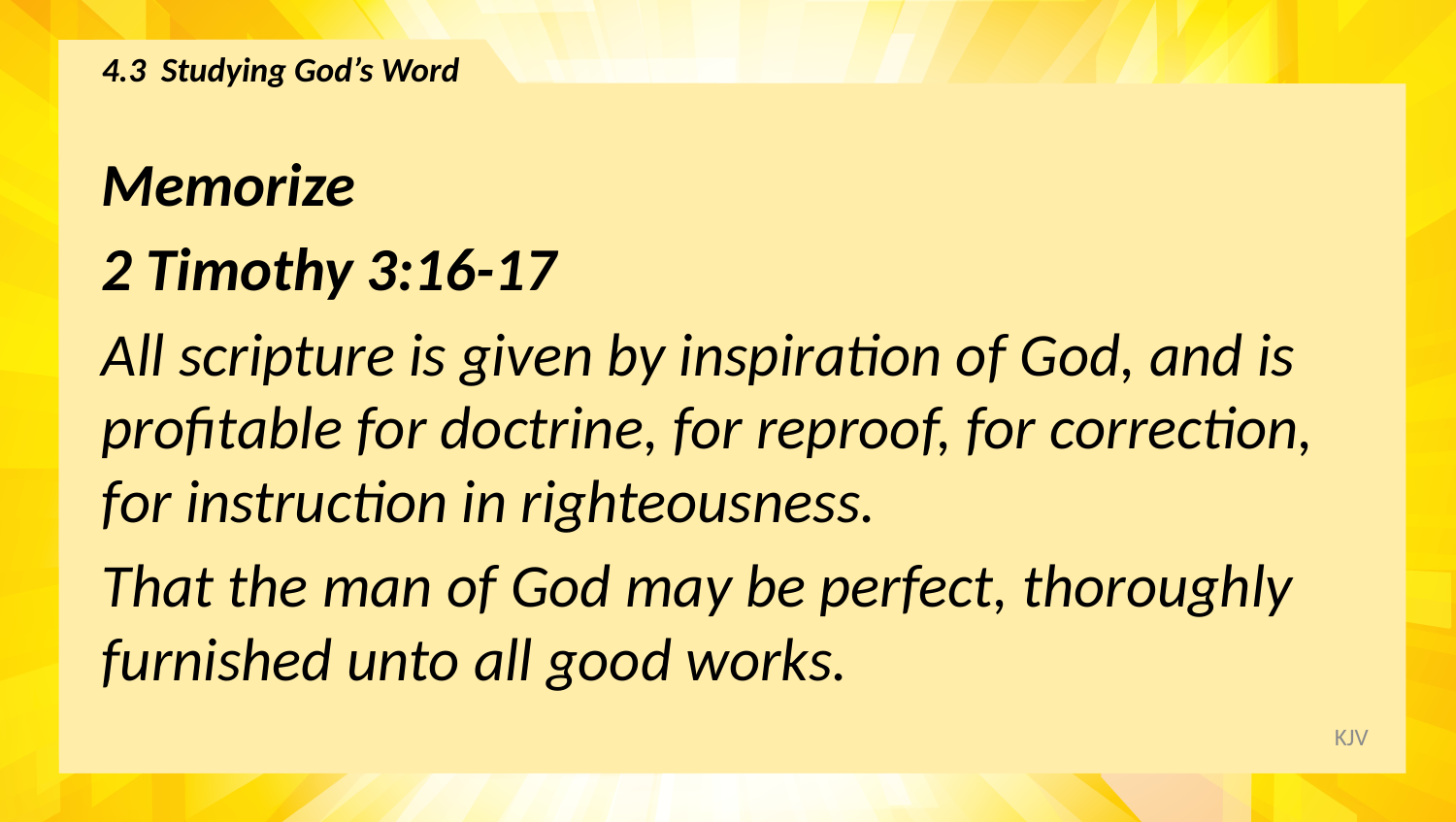

# 4.3  Studying God’s Word
Memorize
2 Timothy 3:16-17
All scripture is given by inspiration of God, and is profitable for doctrine, for reproof, for correction, for instruction in righteousness.
That the man of God may be perfect, thoroughly furnished unto all good works.
KJV